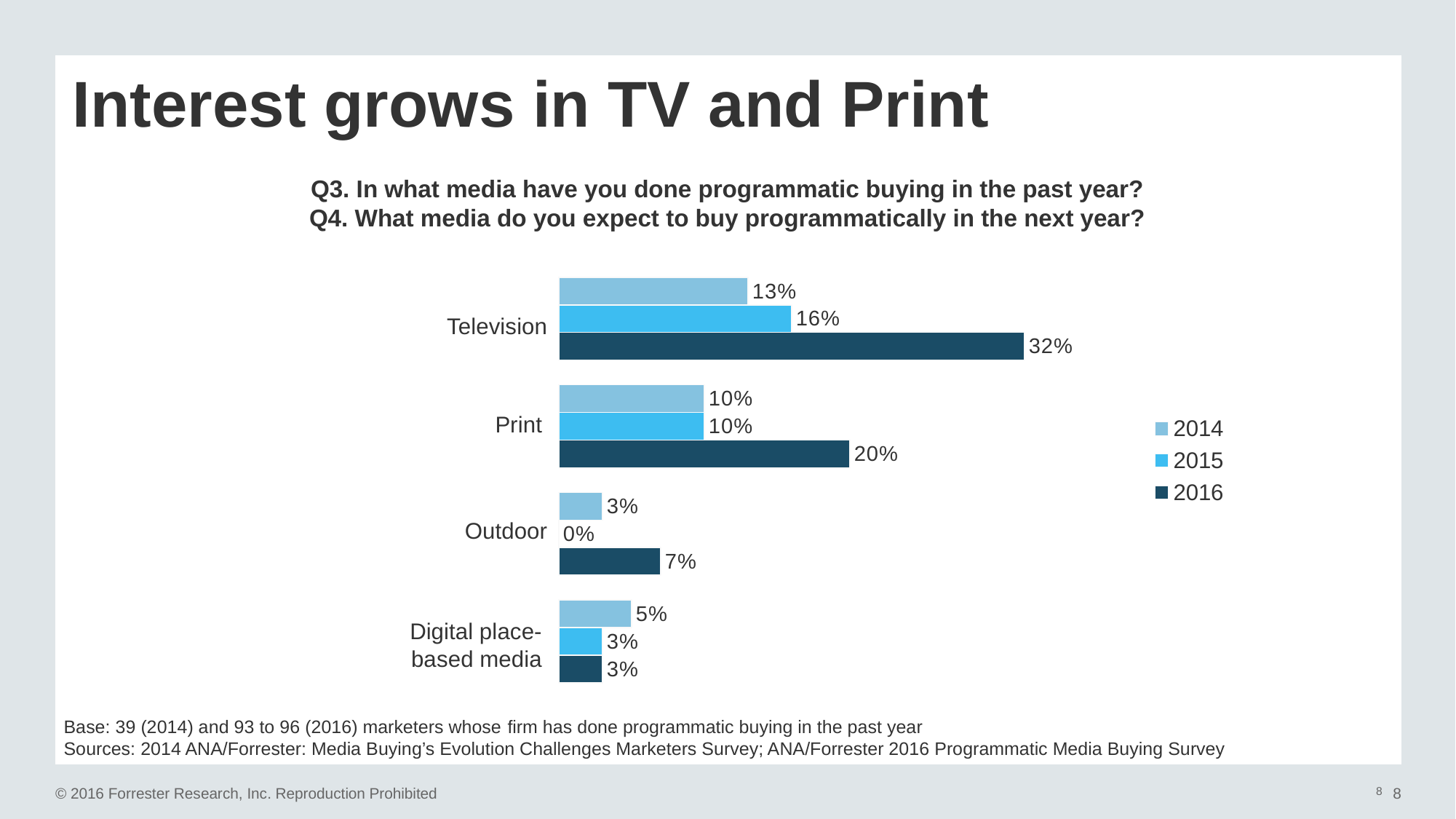

# Interest grows in TV and Print
Q3. In what media have you done programmatic buying in the past year?
Q4. What media do you expect to buy programmatically in the next year?

### Chart

| Category | 2016 | 2015 | 2014 |
|---|---|---|---|
| Print | 0.03 | 0.03 | 0.05 |
| Outdoor | 0.07 | 0.0 | 0.03 |
| Digital place-based media | 0.2 | 0.1 | 0.1 |
| Television | 0.32 | 0.16 | 0.13 |
Television
Print
Outdoor
Digital place-based media
Base: 39 (2014) and 93 to 96 (2016) marketers whose firm has done programmatic buying in the past year
Sources: 2014 ANA/Forrester: Media Buying’s Evolution Challenges Marketers Survey; ANA/Forrester 2016 Programmatic Media Buying Survey